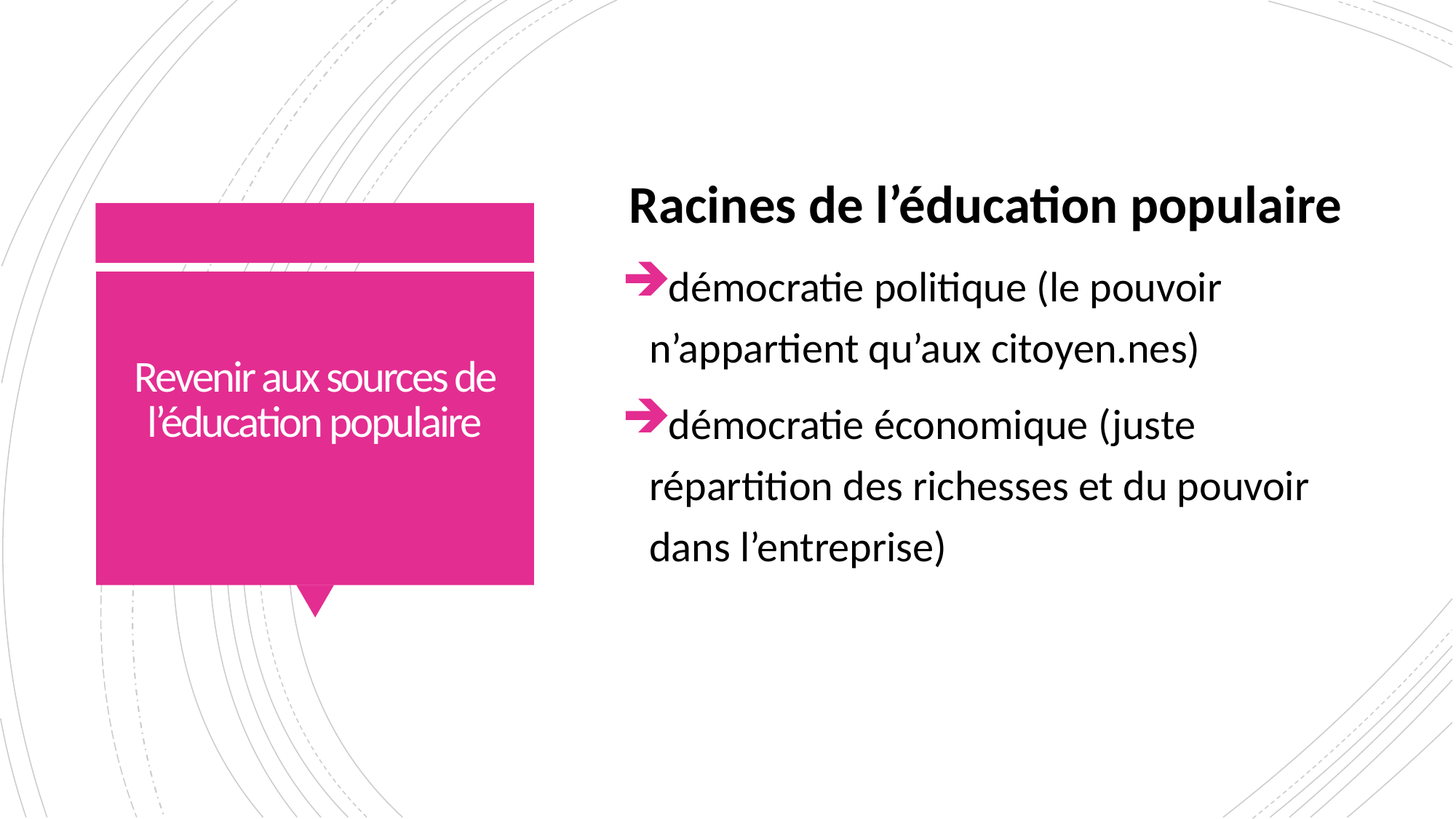

Racines de l’éducation populaire
démocratie politique (le pouvoir n’appartient qu’aux citoyen.nes)
démocratie économique (juste répartition des richesses et du pouvoir dans l’entreprise)

# Revenir aux sources de l’éducation populaire